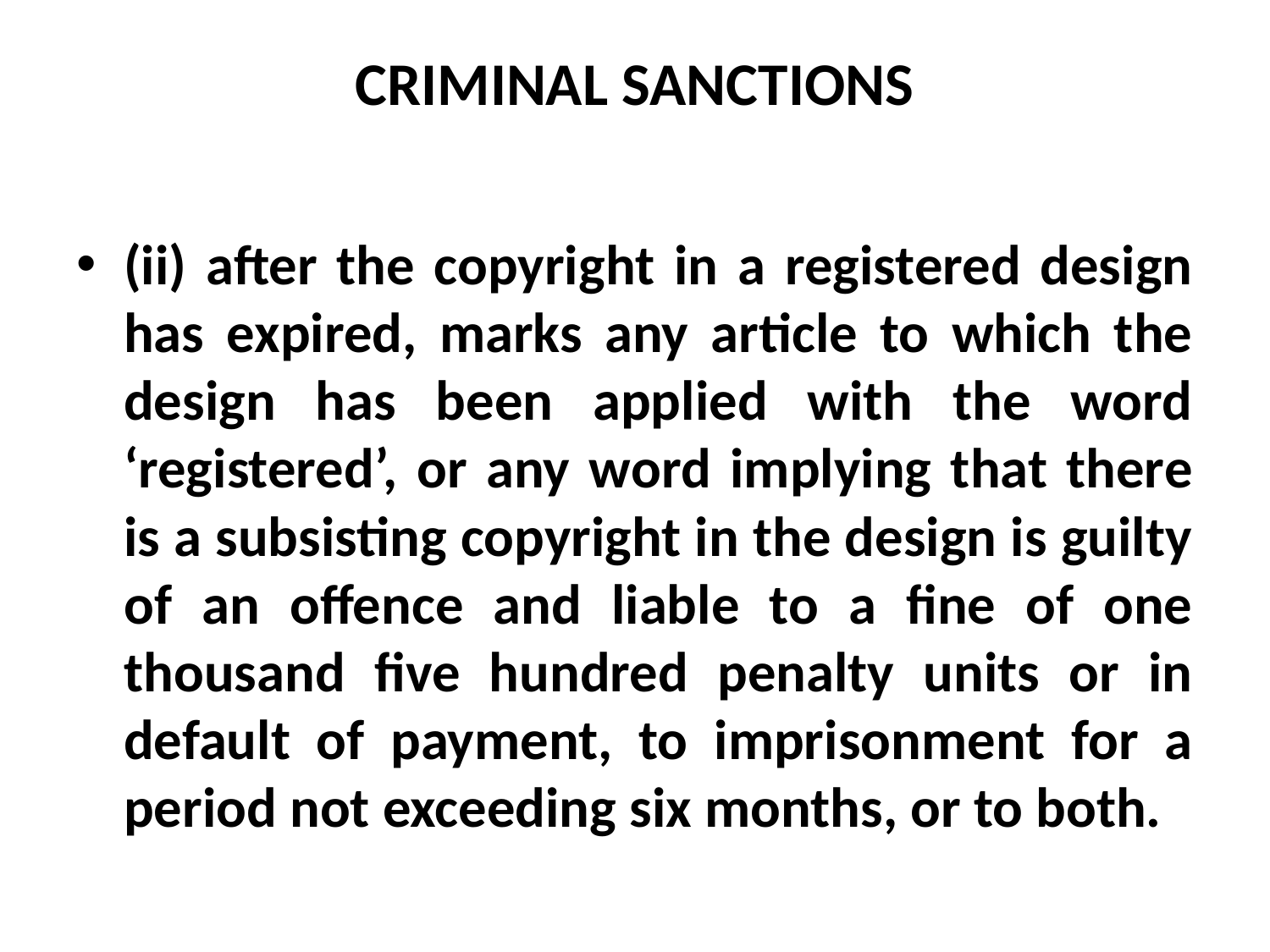

# CRIMINAL SANCTIONS
(ii) after the copyright in a registered design has expired, marks any article to which the design has been applied with the word ‘registered’, or any word implying that there is a subsisting copyright in the design is guilty of an offence and liable to a fine of one thousand five hundred penalty units or in default of payment, to imprisonment for a period not exceeding six months, or to both.